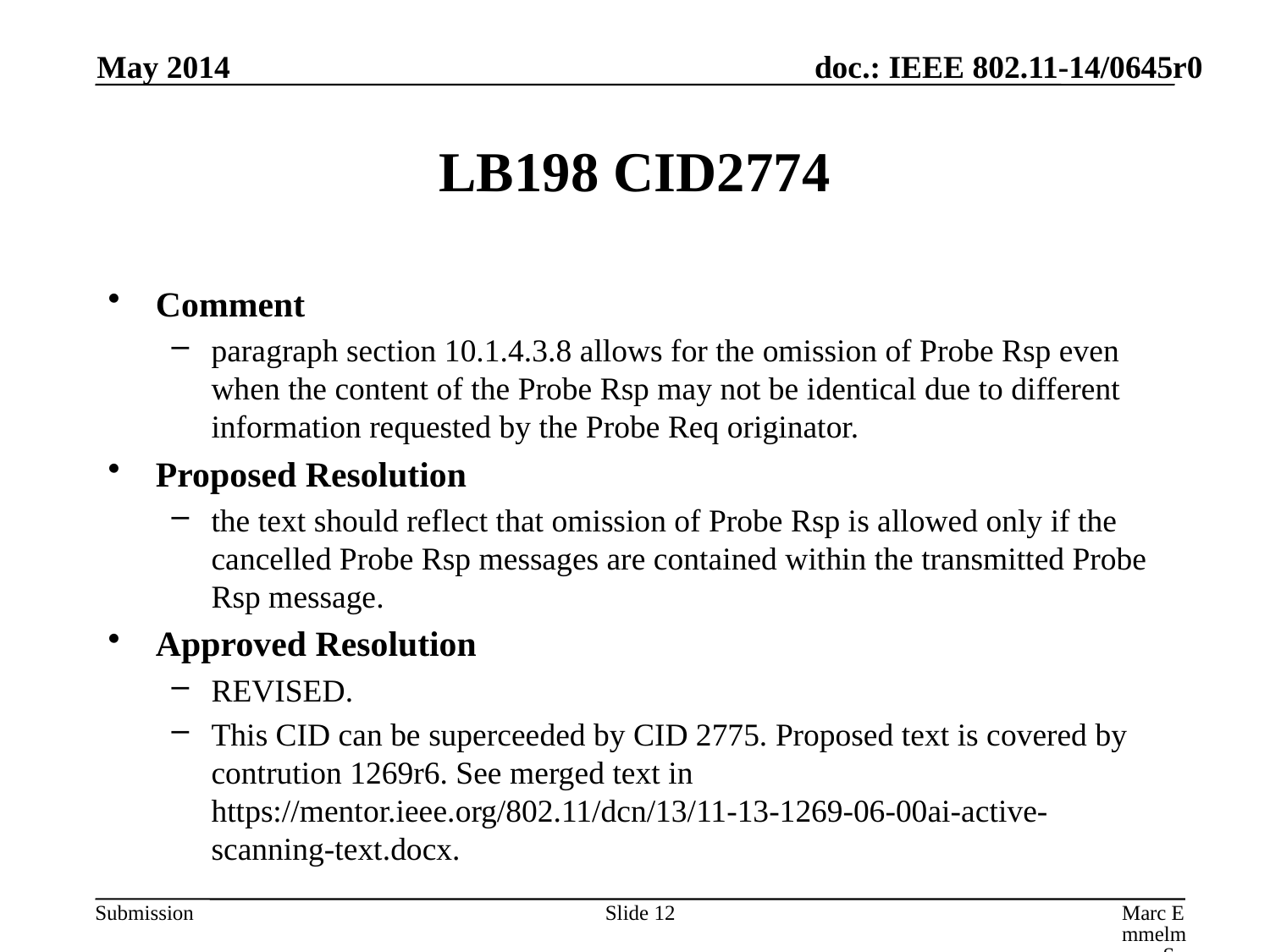

May 2014
# LB198 CID2774
Comment
paragraph section 10.1.4.3.8 allows for the omission of Probe Rsp even when the content of the Probe Rsp may not be identical due to different information requested by the Probe Req originator.
Proposed Resolution
the text should reflect that omission of Probe Rsp is allowed only if the cancelled Probe Rsp messages are contained within the transmitted Probe Rsp message.
Approved Resolution
REVISED.
This CID can be superceeded by CID 2775. Proposed text is covered by contrution 1269r6. See merged text in https://mentor.ieee.org/802.11/dcn/13/11-13-1269-06-00ai-active-scanning-text.docx.

Slide 12
Marc Emmelmann, Self